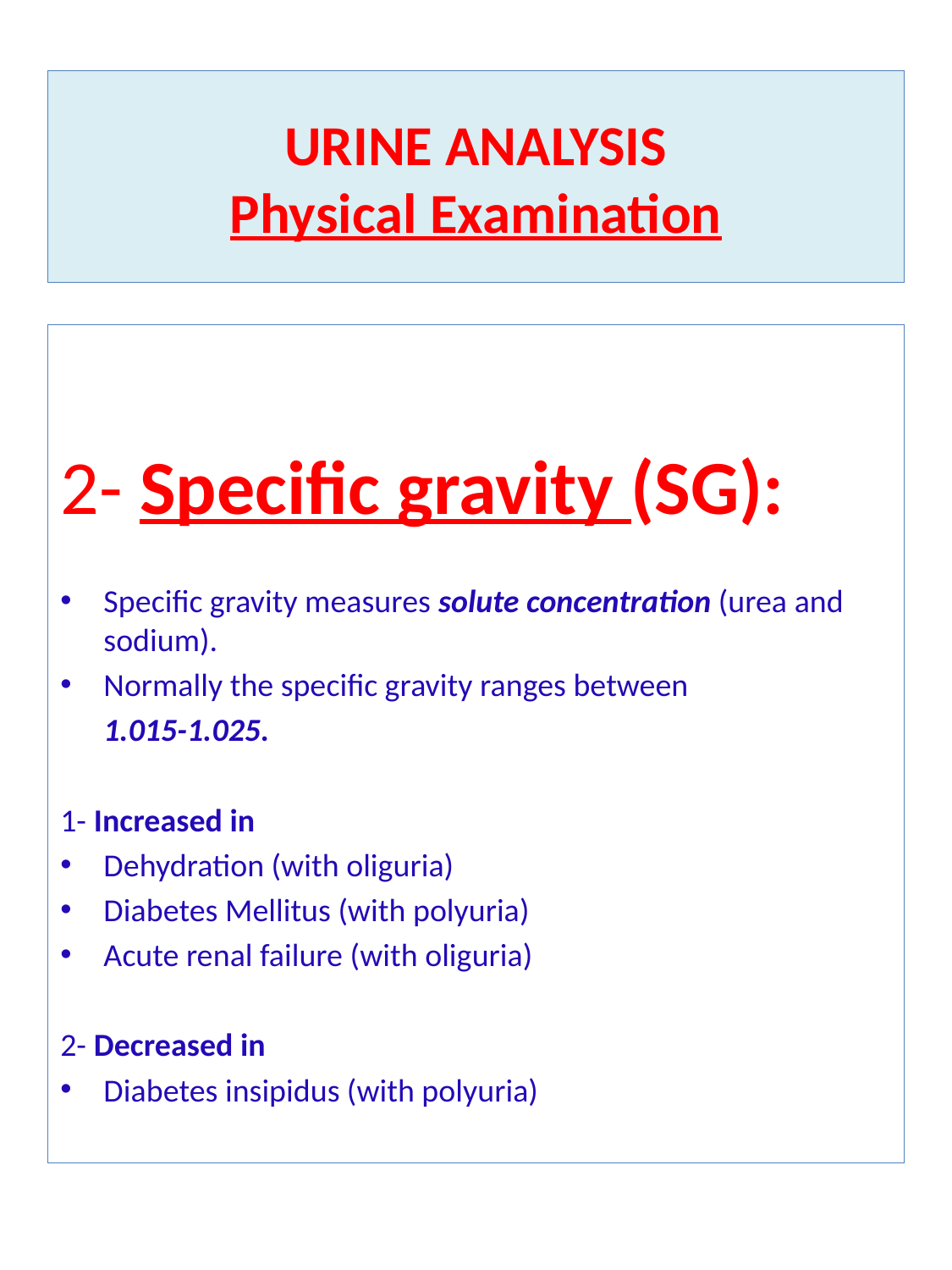

URINE ANALYSIS
Physical Examination

2- Specific gravity (SG):

Specific gravity measures solute concentration (urea and sodium).
Normally the specific gravity ranges between
      1.015-1.025.

1- Increased in
Dehydration (with oliguria)
Diabetes Mellitus (with polyuria)
Acute renal failure (with oliguria)

2- Decreased in
Diabetes insipidus (with polyuria)